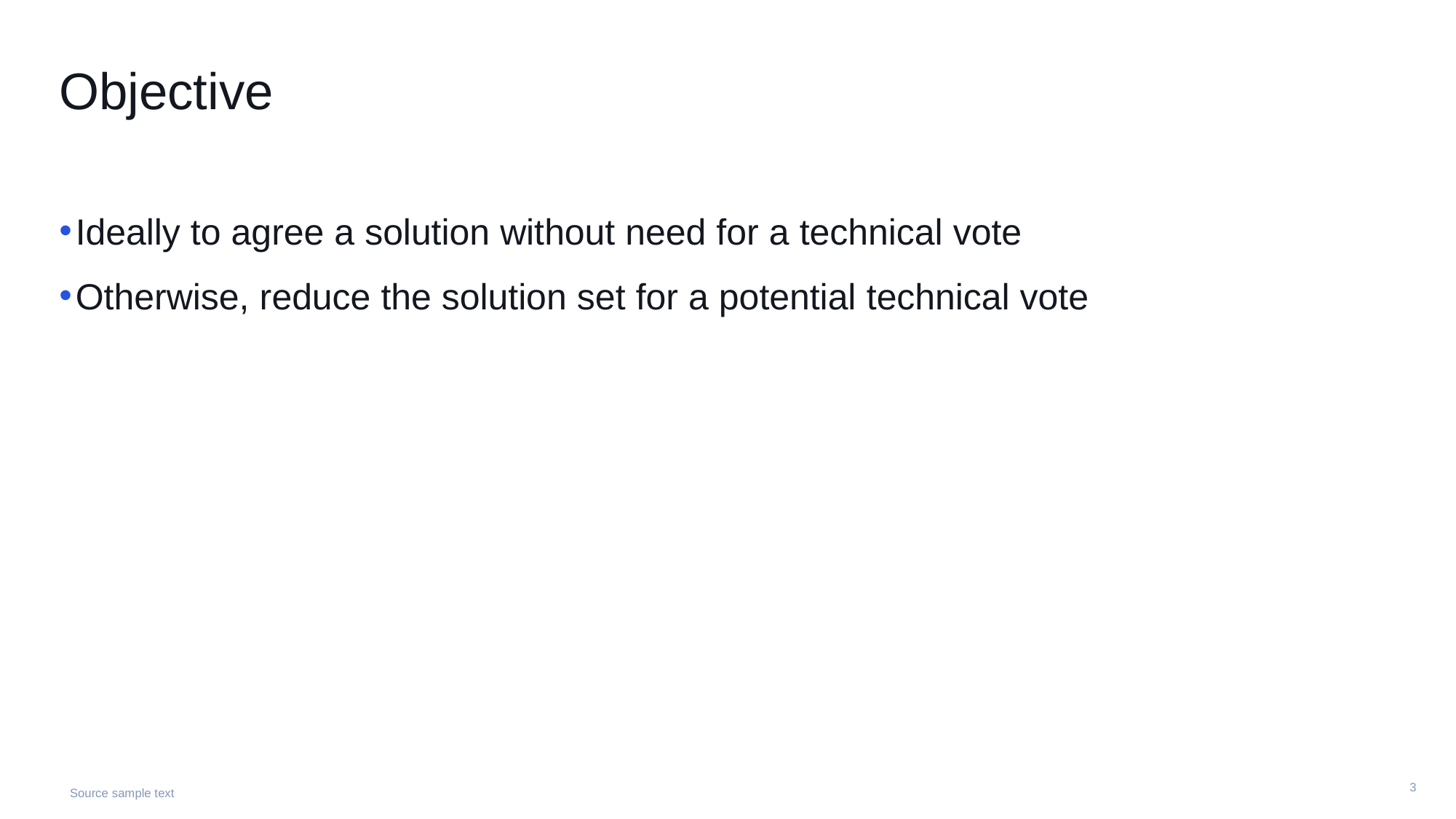

# Objective
Ideally to agree a solution without need for a technical vote
Otherwise, reduce the solution set for a potential technical vote
Source sample text